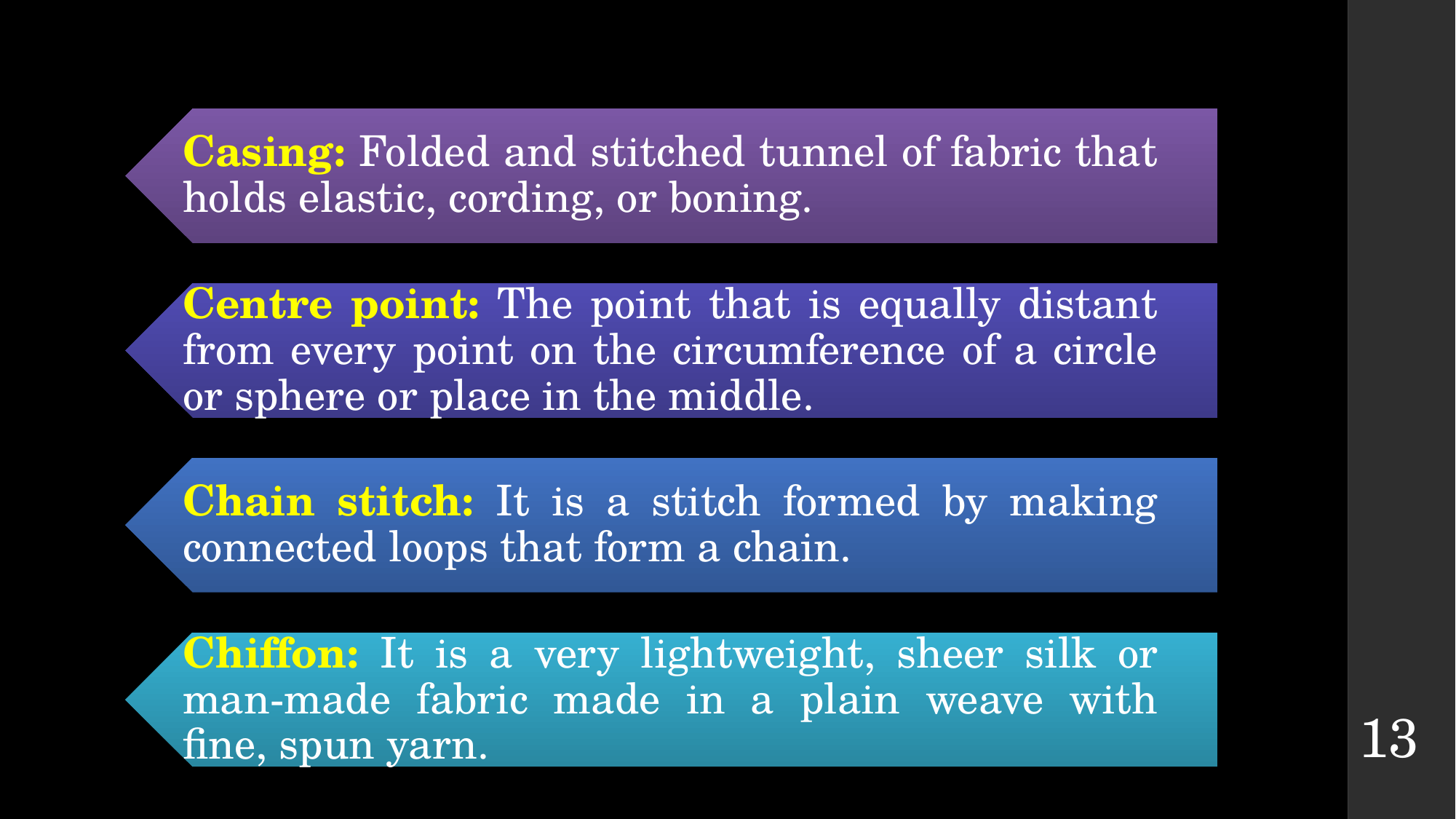

Casing: Folded and stitched tunnel of fabric that holds elastic, cording, or boning.
Centre point: The point that is equally distant from every point on the circumference of a circle or sphere or place in the middle.
Chain stitch: It is a stitch formed by making connected loops that form a chain.
Chiffon: It is a very lightweight, sheer silk or man-made fabric made in a plain weave with fine, spun yarn.
13